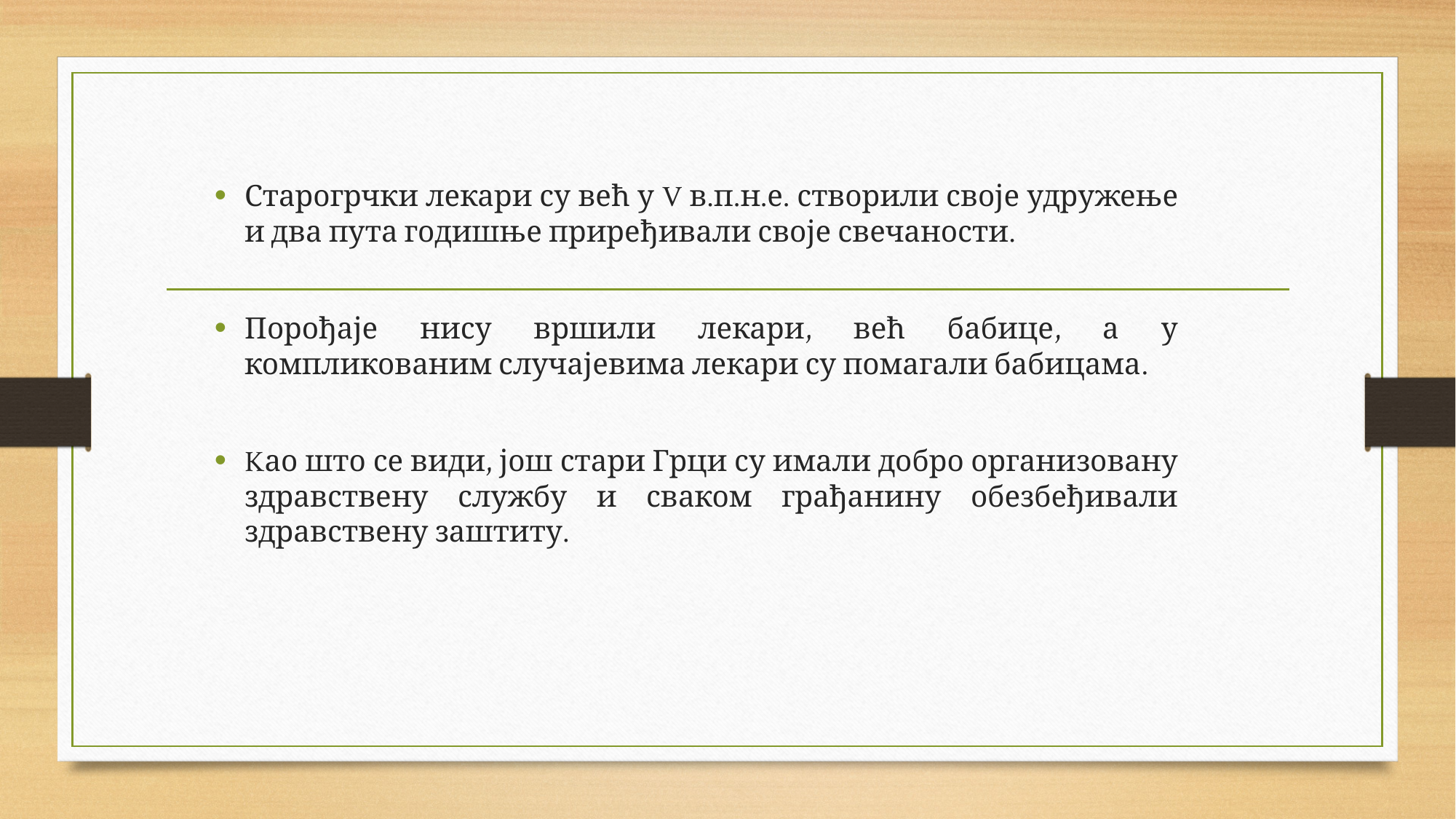

Старогрчки лекари су већ у V в.п.н.е. створили своје удружење и два пута годишње приређивали своје свечаности.

Порођаје нису вршили лекари, већ бабице, а у компликованим случајевима лекари су помагали бабицама.

Kао што се види, још стари Грци су имали добро организовану здравствену службу и сваком грађанину обезбеђивали здравствену заштиту.